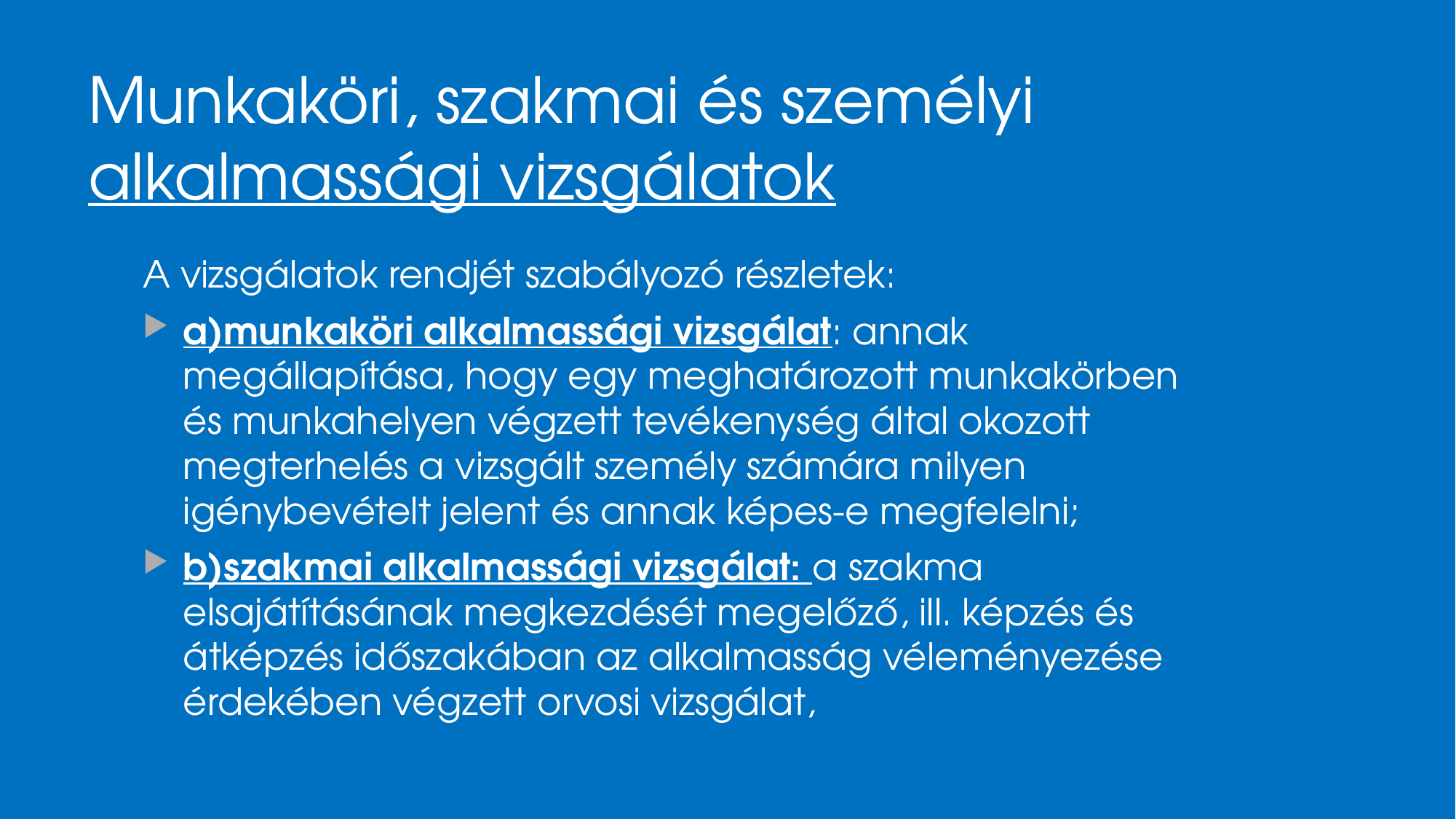

# Munkaköri, szakmai és személyi alkalmassági vizsgálatok
A vizsgálatok rendjét szabályozó részletek:
a)munkaköri alkalmassági vizsgálat: annak megállapítása, hogy egy meghatározott munkakörben és munkahelyen végzett tevékenység által okozott megterhelés a vizsgált személy számára milyen igénybevételt jelent és annak képes-e megfelelni;
b)szakmai alkalmassági vizsgálat: a szakma elsajátításának megkezdését megelőző, ill. képzés és átképzés időszakában az alkalmasság véleményezése érdekében végzett orvosi vizsgálat,